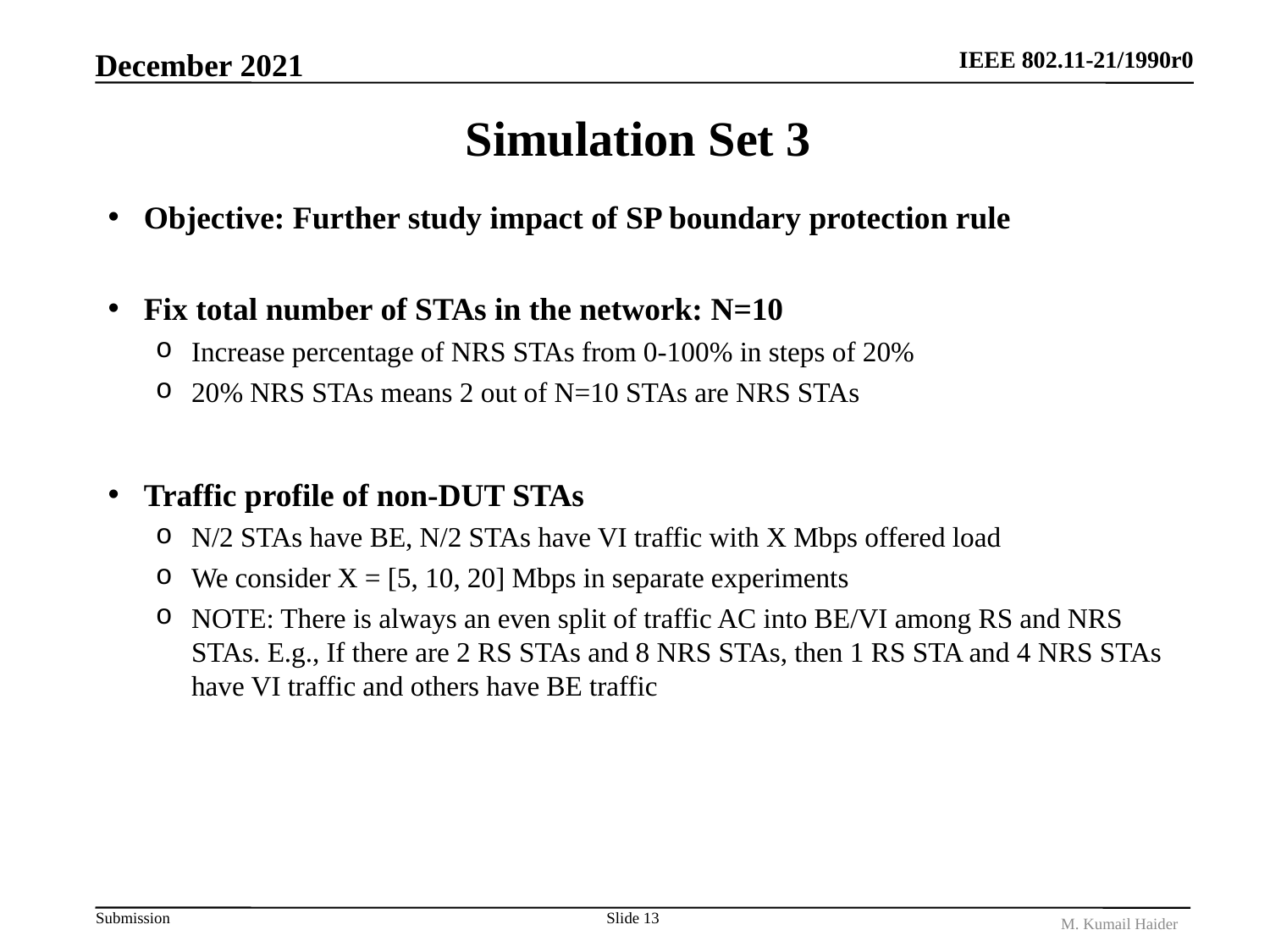

December 2021
# Simulation Set 3
Objective: Further study impact of SP boundary protection rule

Fix total number of STAs in the network: N=10
Increase percentage of NRS STAs from 0-100% in steps of 20%
20% NRS STAs means 2 out of N=10 STAs are NRS STAs

Traffic profile of non-DUT STAs
N/2 STAs have BE, N/2 STAs have VI traffic with X Mbps offered load
We consider X = [5, 10, 20] Mbps in separate experiments
NOTE: There is always an even split of traffic AC into BE/VI among RS and NRS STAs. E.g., If there are 2 RS STAs and 8 NRS STAs, then 1 RS STA and 4 NRS STAs have VI traffic and others have BE traffic

Slide 13
M. Kumail Haider